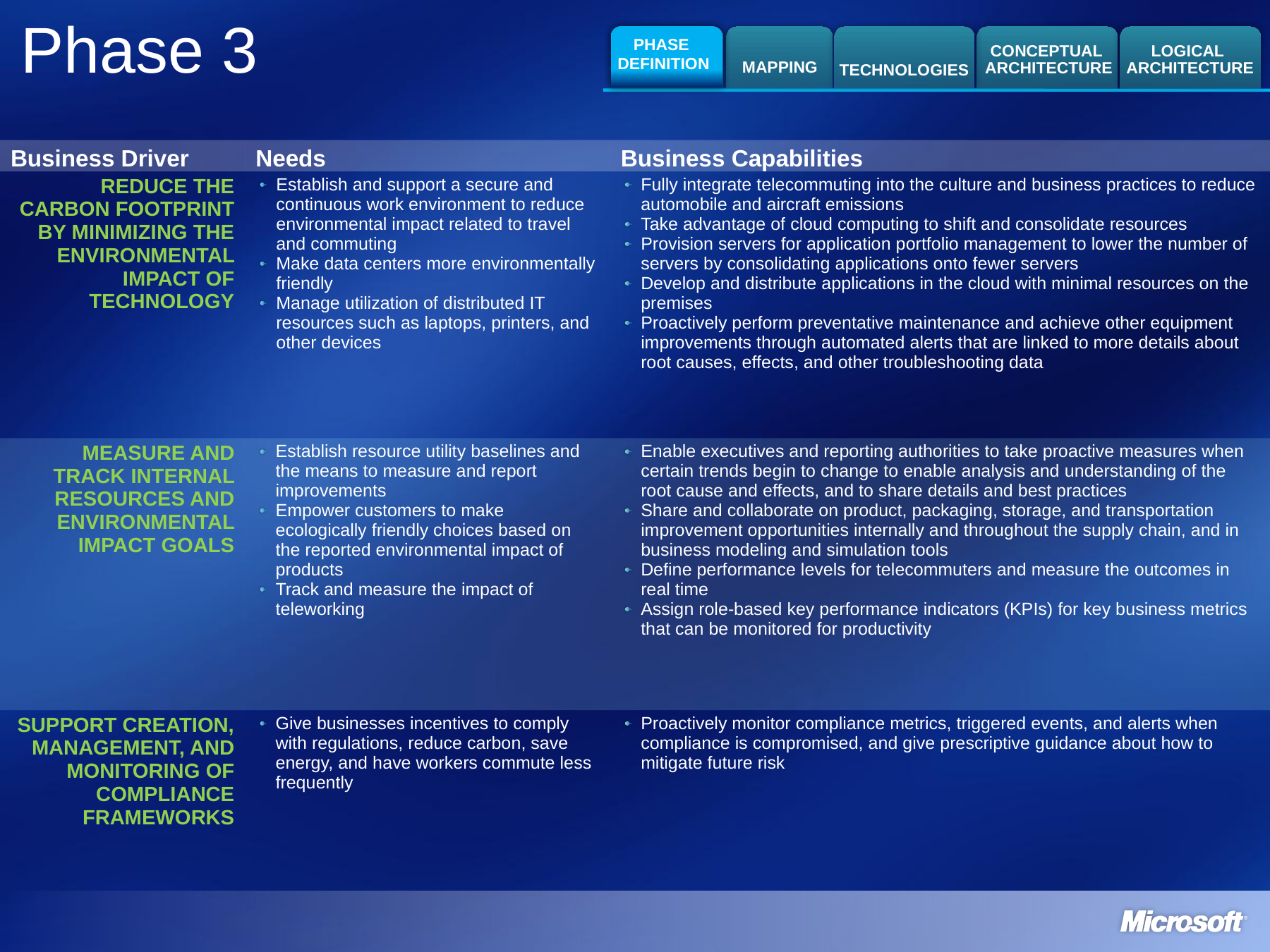

Phase 3

TECHNOLOGIES

CONCEPTUAL
ARCHITECTURE

LOGICAL
ARCHITECTURE

MAPPING
PHASE
DEFINITION
| Business Driver | Needs | Business Capabilities |
| --- | --- | --- |
| Reduce the carbon footprint by minimizing the environmental impact of technology | Establish and support a secure and continuous work environment to reduce environmental impact related to travel and commuting Make data centers more environmentally friendly Manage utilization of distributed IT resources such as laptops, printers, and other devices | Fully integrate telecommuting into the culture and business practices to reduce automobile and aircraft emissions Take advantage of cloud computing to shift and consolidate resources Provision servers for application portfolio management to lower the number of servers by consolidating applications onto fewer servers Develop and distribute applications in the cloud with minimal resources on the premises Proactively perform preventative maintenance and achieve other equipment improvements through automated alerts that are linked to more details about root causes, effects, and other troubleshooting data |
| Measure and track internal resources and environmental impact goals | Establish resource utility baselines and the means to measure and report improvements Empower customers to make ecologically friendly choices based on the reported environmental impact of products Track and measure the impact of teleworking | Enable executives and reporting authorities to take proactive measures when certain trends begin to change to enable analysis and understanding of the root cause and effects, and to share details and best practices Share and collaborate on product, packaging, storage, and transportation improvement opportunities internally and throughout the supply chain, and in business modeling and simulation tools Define performance levels for telecommuters and measure the outcomes in real time Assign role-based key performance indicators (KPIs) for key business metrics that can be monitored for productivity |
| Support creation, management, and monitoring of compliance frameworks | Give businesses incentives to comply with regulations, reduce carbon, save energy, and have workers commute less frequently | Proactively monitor compliance metrics, triggered events, and alerts when compliance is compromised, and give prescriptive guidance about how to mitigate future risk |